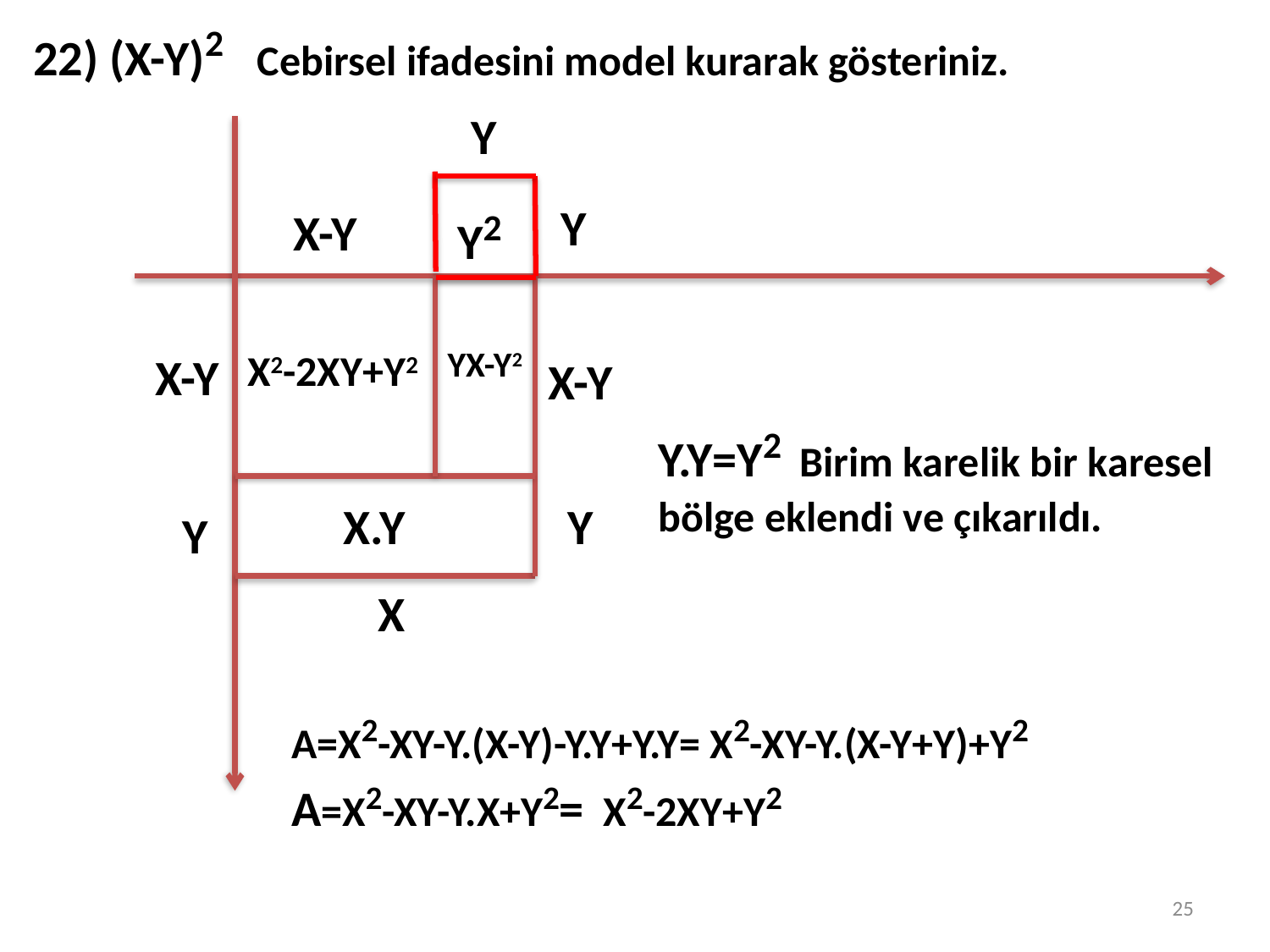

22) (X-Y)2   Cebirsel ifadesini model kurarak gösteriniz.
Y
Y
Y2
X-Y
YX-Y2
X2-2XY+Y2
X-Y
X-Y
Y.Y=Y2	 Birim karelik bir karesel bölge eklendi ve çıkarıldı.
X.Y
Y
Y
X
A=X2-XY-Y.(X-Y)-Y.Y+Y.Y= X2-XY-Y.(X-Y+Y)+Y2
A=X2-XY-Y.X+Y2=  X2-2XY+Y2
25